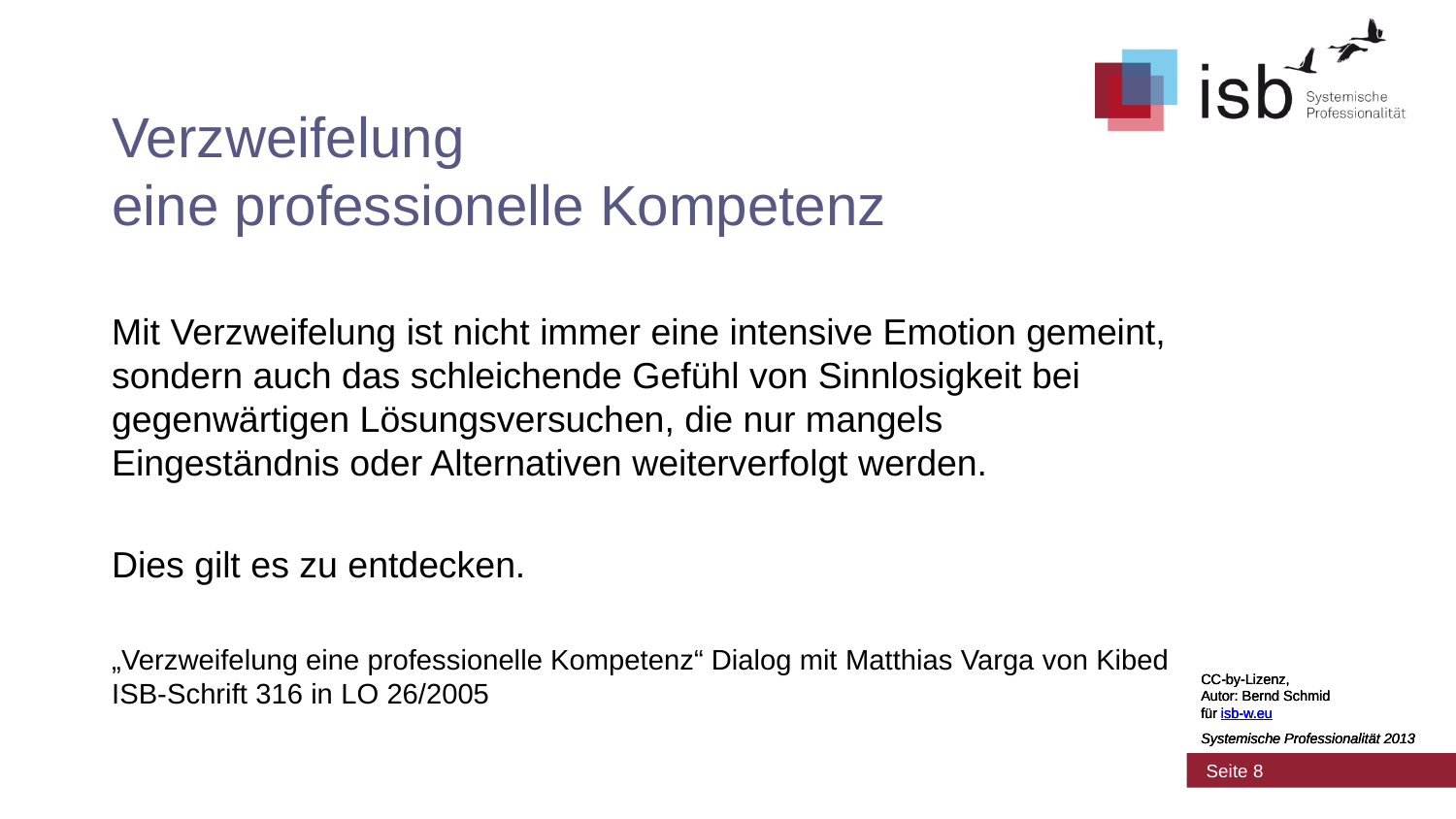

# Verzweifelung eine professionelle Kompetenz

Mit Verzweifelung ist nicht immer eine intensive Emotion gemeint, sondern auch das schleichende Gefühl von Sinnlosigkeit bei gegenwärtigen Lösungsversuchen, die nur mangels Eingeständnis oder Alternativen weiterverfolgt werden.

Dies gilt es zu entdecken.

„Verzweifelung eine professionelle Kompetenz“ Dialog mit Matthias Varga von Kibed ISB-Schrift 316 in LO 26/2005

CC-by-Lizenz,
Autor: Bernd Schmid
für isb-w.eu
Systemische Professionalität 2013

CC-by-Lizenz,
Autor: Bernd Schmid
für isb-w.eu
Systemische Professionalität 2013
 Seite 8